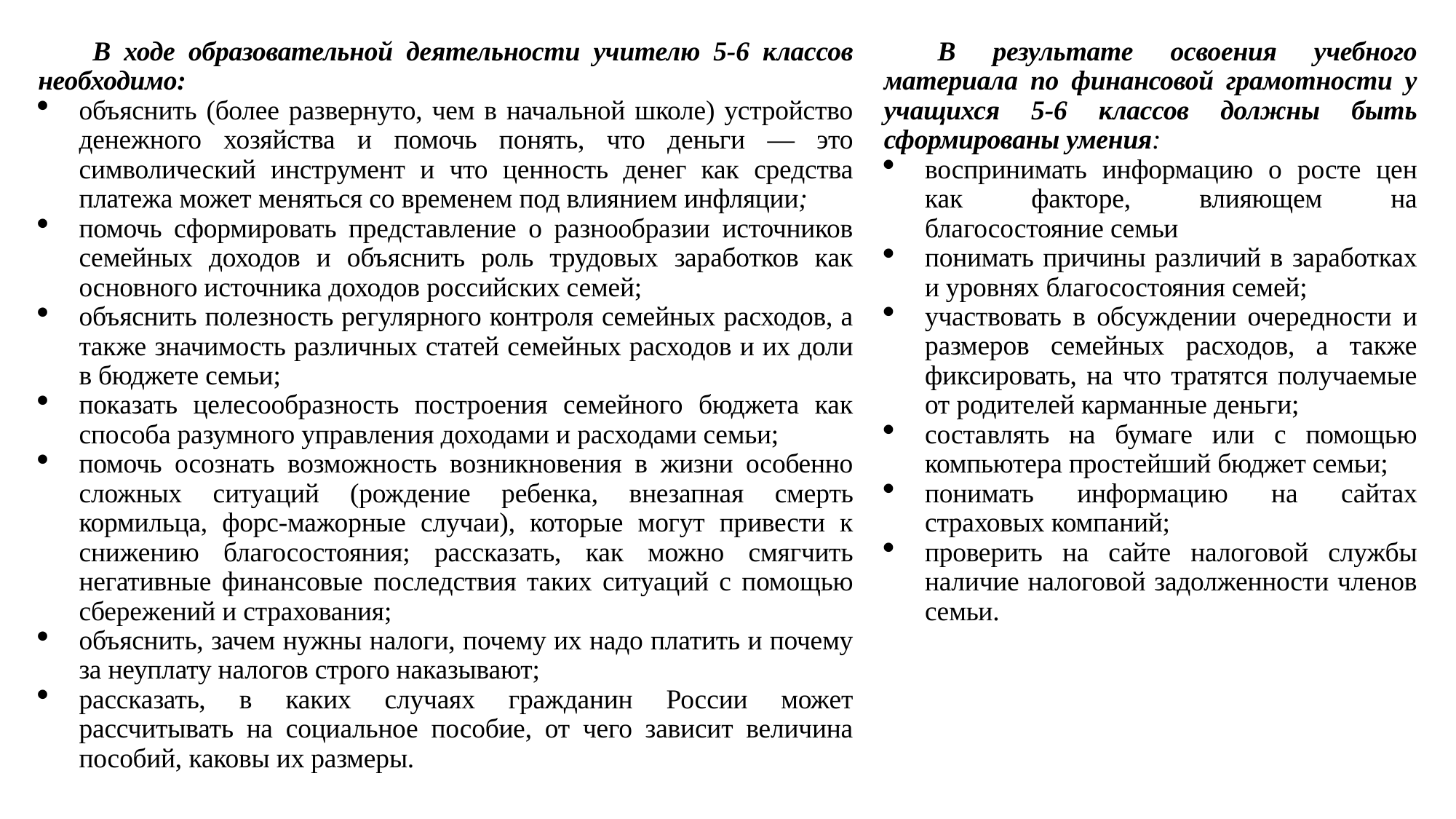

В ходе образовательной деятельности учителю 5-6 классов необходимо:
объяснить (более развернуто, чем в начальной школе) устройство денежного хозяйства и помочь понять, что деньги — это символический инструмент и что ценность денег как средства платежа может меняться со временем под влиянием инфляции;
помочь сформировать представление о разнообразии источников семейных доходов и объяснить роль трудовых заработков как основного источника доходов российских семей;
объяснить полезность регулярного контроля семейных расходов, а также значимость различных статей семейных расходов и их доли в бюджете семьи;
показать целесообразность построения семейного бюджета как способа разумного управления доходами и расходами семьи;
помочь осознать возможность возникновения в жизни особенно сложных ситуаций (рождение ребенка, внезапная смерть кормильца, форс-мажорные случаи), которые могут привести к снижению благосостояния; рассказать, как можно смягчить негативные финансовые последствия таких ситуаций с помощью сбережений и страхования;
объяснить, зачем нужны налоги, почему их надо платить и почему за неуплату налогов строго наказывают;
рассказать, в каких случаях гражданин России может рассчитывать на социальное пособие, от чего зависит величина пособий, каковы их размеры.
В результате освоения учебного материала по финансовой грамотности у учащихся 5-6 классов должны быть сформированы умения:
воспринимать информацию о росте цен как факторе, влияющем на благосостояние семьи
понимать причины различий в заработках и уровнях благосостояния семей;
участвовать в обсуждении очередности и размеров семейных расходов, а также фиксировать, на что тратятся получаемые от родителей карманные деньги;
составлять на бумаге или с помощью компьютера простейший бюджет семьи;
понимать информацию на сайтах страховых компаний;
проверить на сайте налоговой службы наличие налоговой задолженности членов семьи.